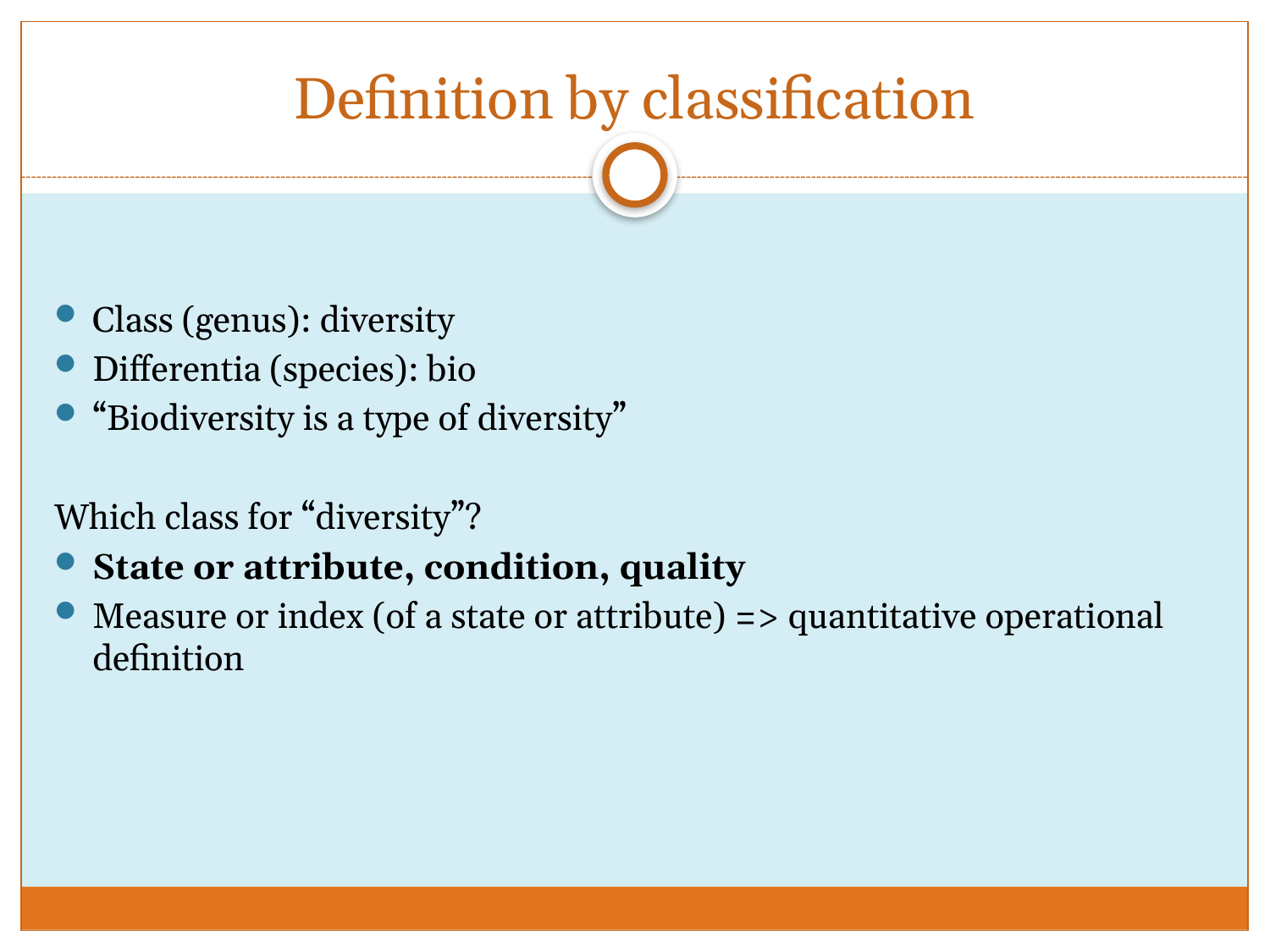

# Definition by classification
Class (genus): diversity
Differentia (species): bio
“Biodiversity is a type of diversity”

Which class for “diversity”?
State or attribute, condition, quality
Measure or index (of a state or attribute) => quantitative operational definition